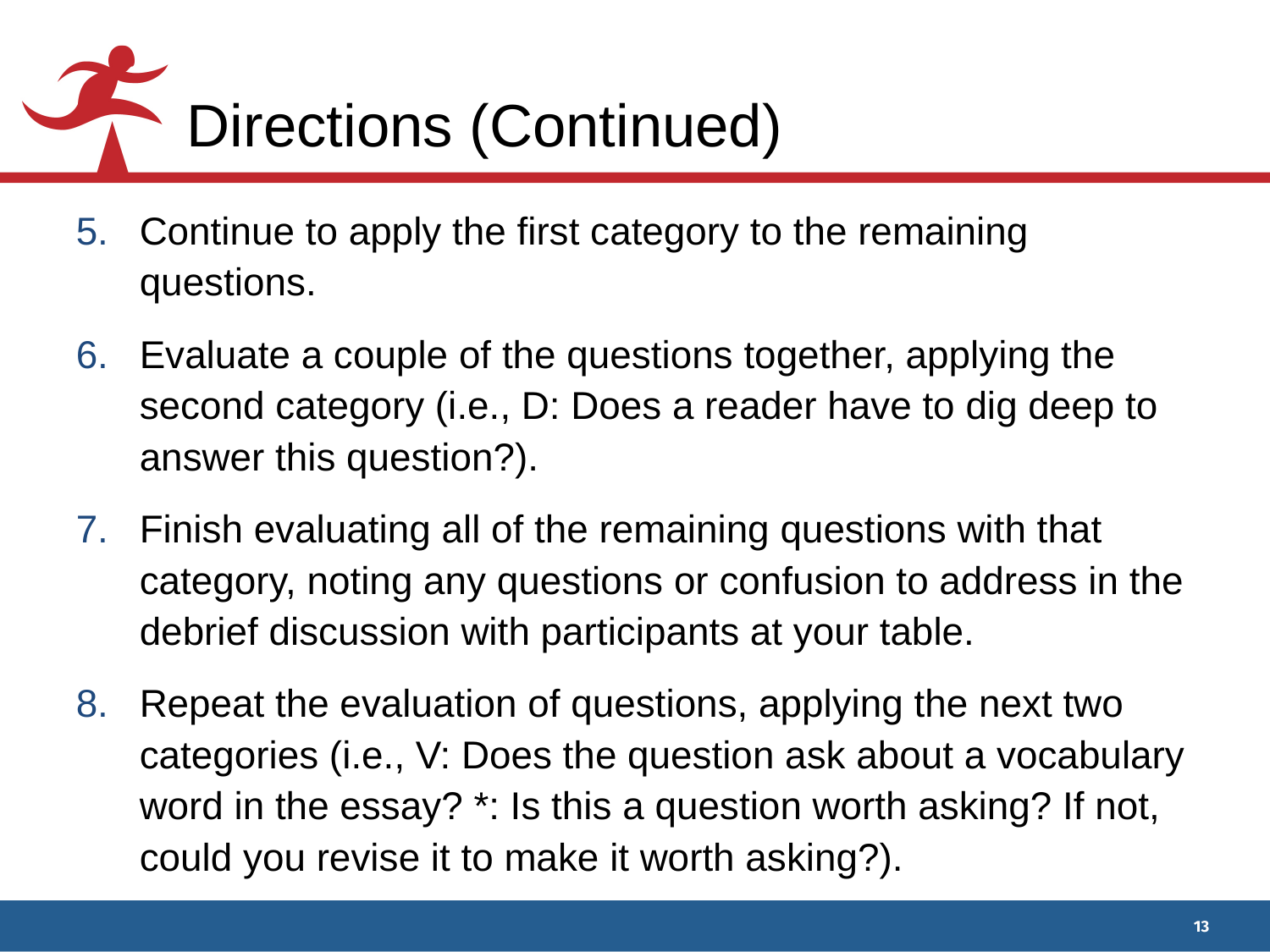

# Directions (Continued)
Continue to apply the first category to the remaining questions.
Evaluate a couple of the questions together, applying the second category (i.e., D: Does a reader have to dig deep to answer this question?).
Finish evaluating all of the remaining questions with that category, noting any questions or confusion to address in the debrief discussion with participants at your table.
Repeat the evaluation of questions, applying the next two categories (i.e., V: Does the question ask about a vocabulary word in the essay? *: Is this a question worth asking? If not, could you revise it to make it worth asking?).